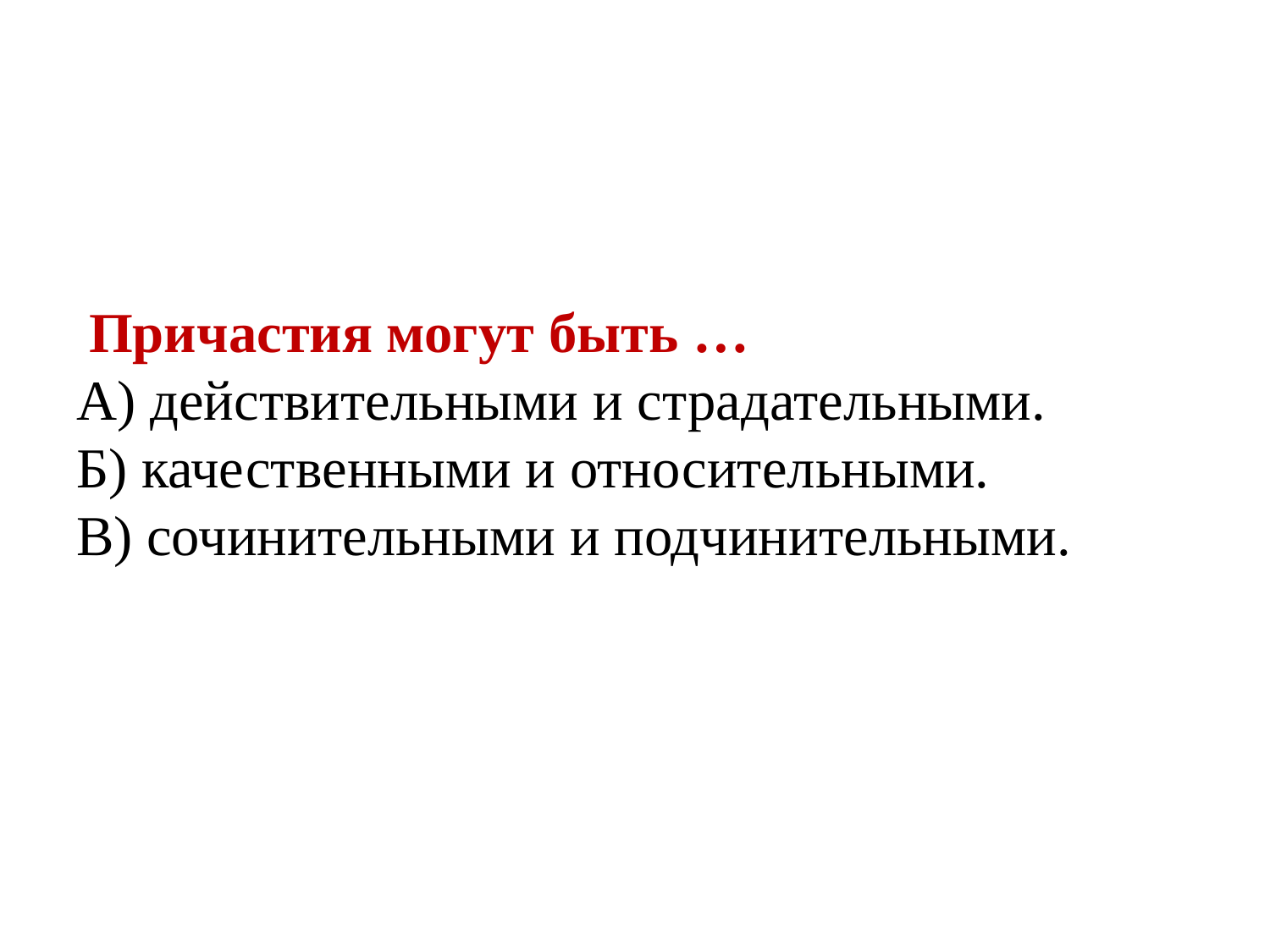

# Причастия могут быть…
 
 Причастия могут быть …
А) действительными и страдательными. 
Б) качественными и относительными. 
В) сочинительными и подчинительными.